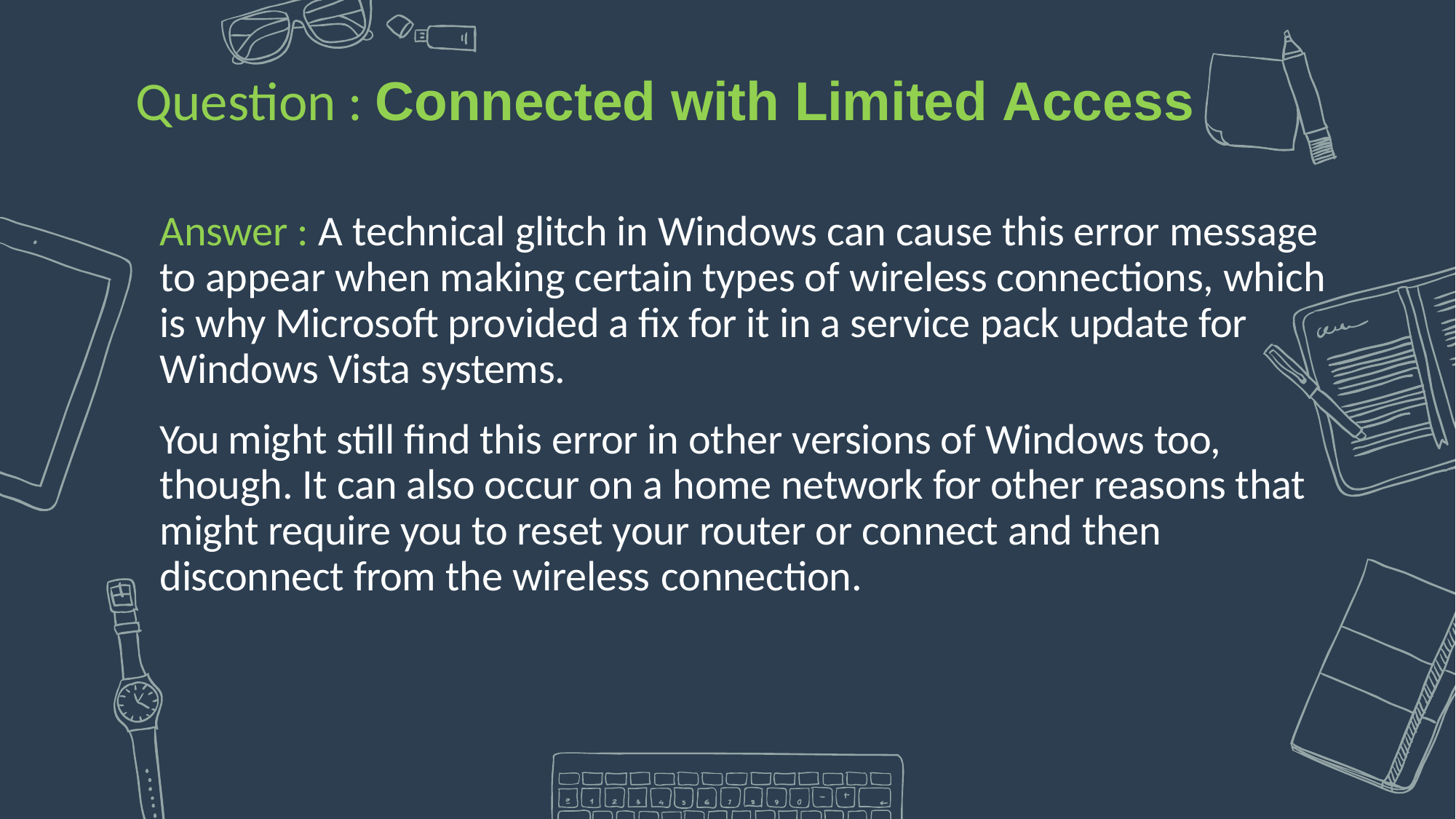

Question : Connected with Limited Access
Answer : A technical glitch in Windows can cause this error message  to appear when making certain types of wireless connections, which  is why Microsoft provided a fix for it in a service pack update for  Windows Vista systems.
You might still find this error in other versions of Windows too,  though. It can also occur on a home network for other reasons that  might require you to reset your router or connect and then  disconnect from the wireless connection.